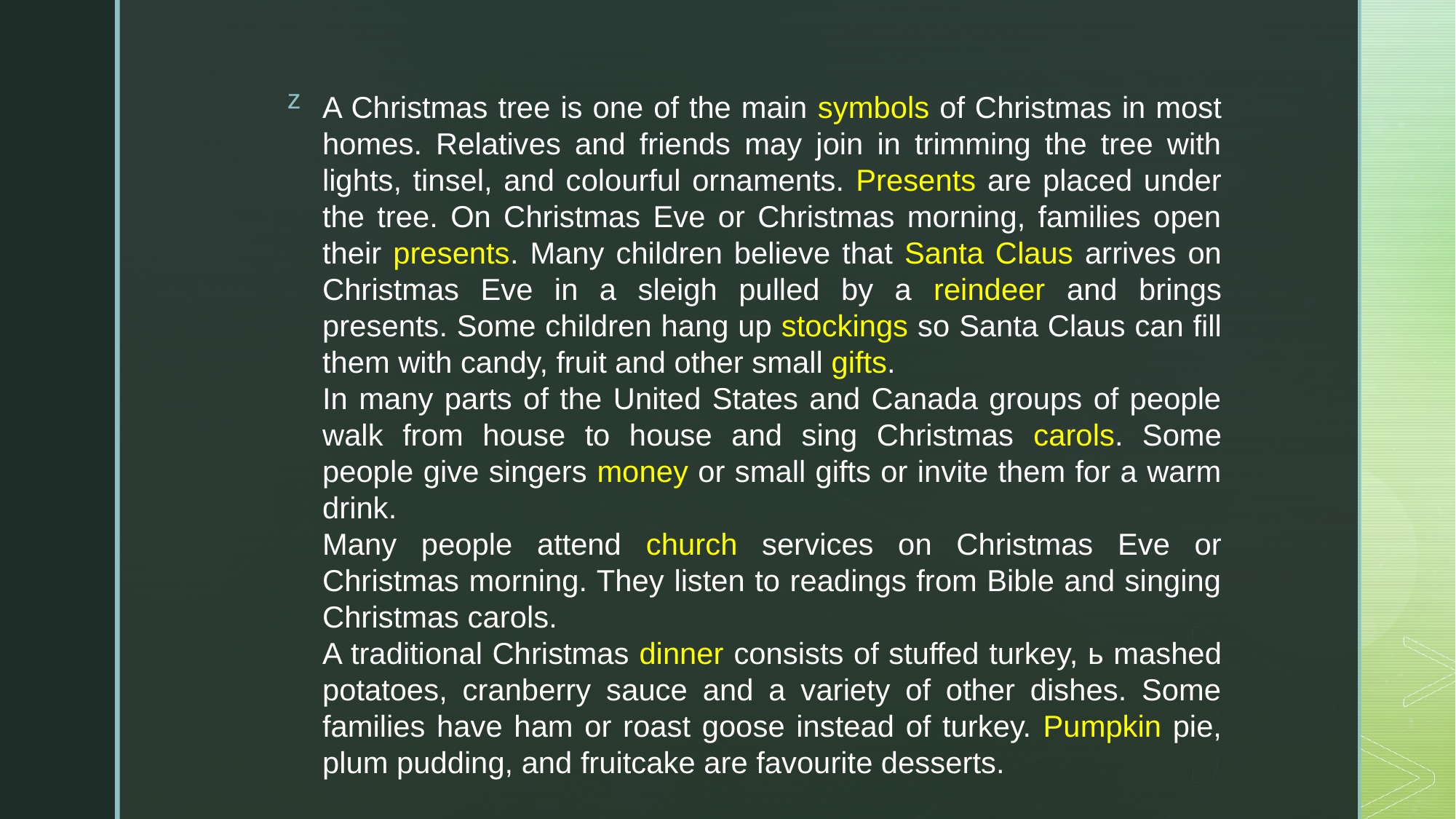

A Christmas tree is one of the main symbols of Christmas in most homes. Relatives and friends may join in trimming the tree with lights, tinsel, and colourful ornaments. Presents are placed under the tree. On Christmas Eve or Christmas morning, families open their presents. Many children believe that Santa Claus arrives on Christmas Eve in a sleigh pulled by a reindeer and brings presents. Some children hang up stockings so Santa Claus can fill them with candy, fruit and other small gifts.
In many parts of the United States and Canada groups of people walk from house to house and sing Christmas carols. Some people give singers money or small gifts or invite them for a warm drink.
Many people attend church services on Christmas Eve or Christmas morning. They listen to readings from Bible and singing Christmas carols.
A traditional Christmas dinner consists of stuffed turkey, ь mashed potatoes, cranberry sauce and a variety of other dishes. Some families have ham or roast goose instead of turkey. Pumpkin pie, plum pudding, and fruitcake are favourite desserts.